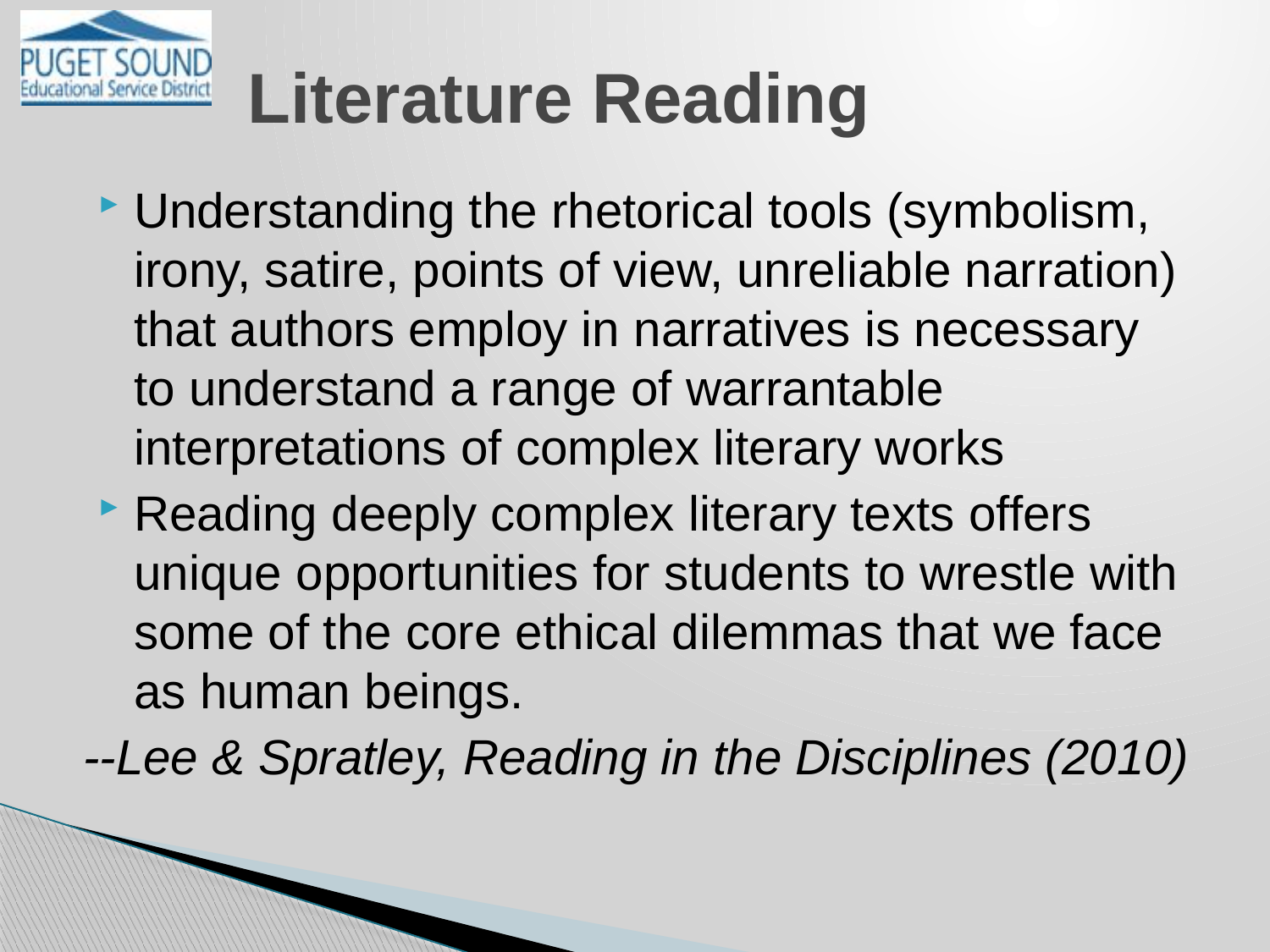

# Literature Reading
Understanding the rhetorical tools (symbolism, irony, satire, points of view, unreliable narration) that authors employ in narratives is necessary to understand a range of warrantable interpretations of complex literary works
Reading deeply complex literary texts offers unique opportunities for students to wrestle with some of the core ethical dilemmas that we face as human beings.
--Lee & Spratley, Reading in the Disciplines (2010)